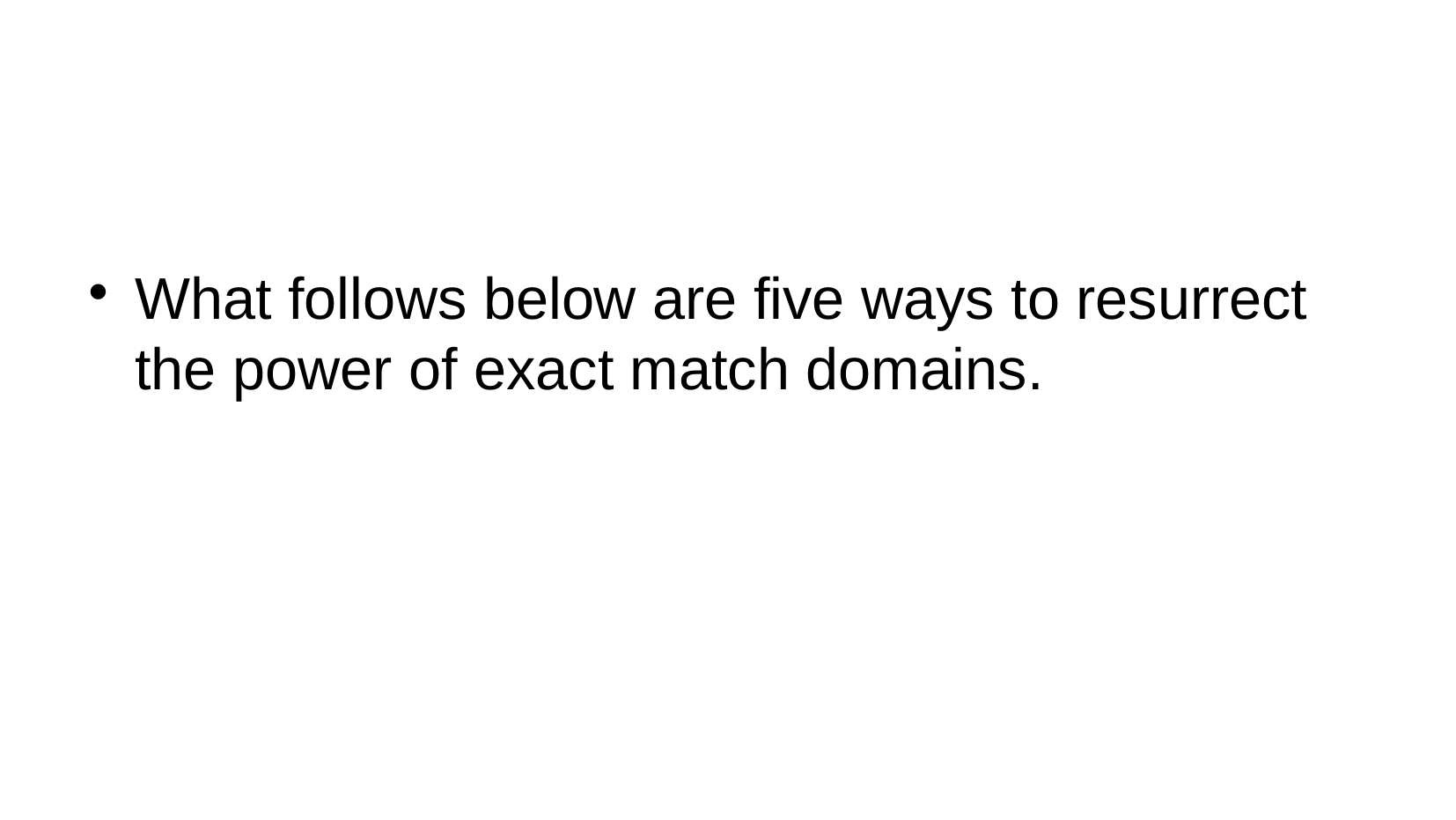

What follows below are five ways to resurrect the power of exact match domains.